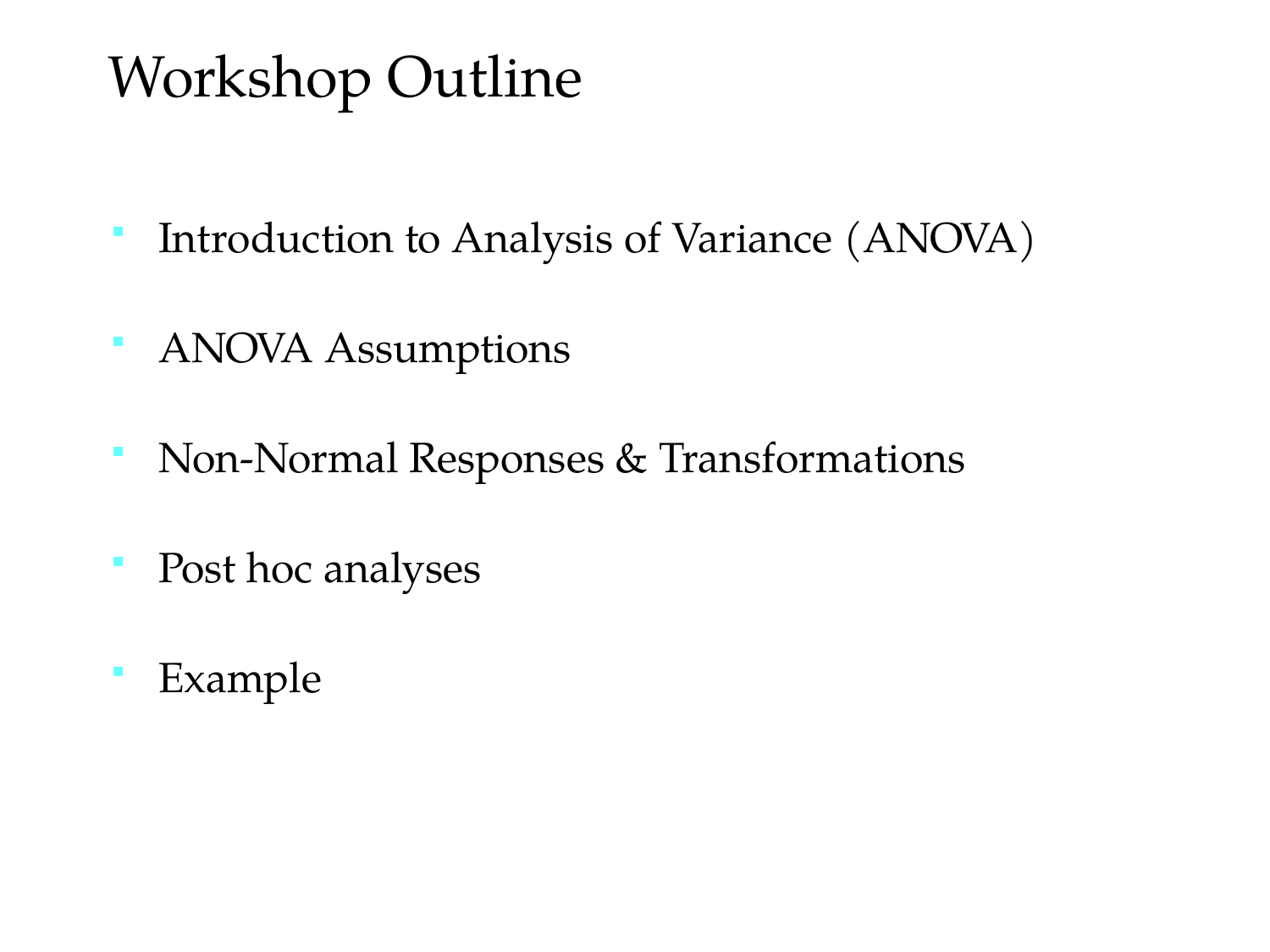

# Workshop Outline
Introduction to Analysis of Variance (ANOVA)
ANOVA Assumptions
Non-Normal Responses & Transformations
Post hoc analyses
Example